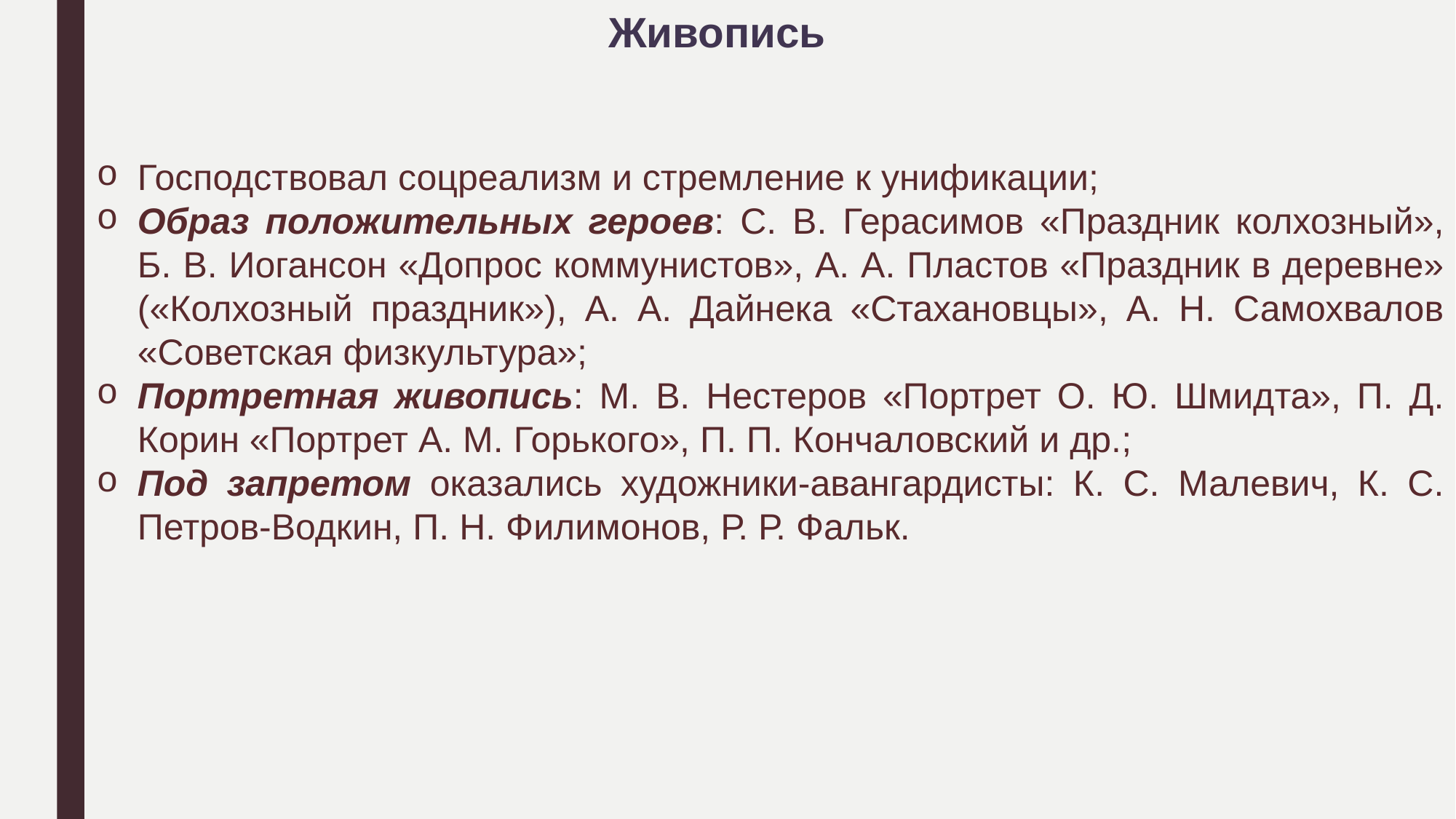

Живопись
Господствовал соцреализм и стремление к унификации;
Образ положительных героев: С. В. Герасимов «Праздник колхозный», Б. В. Иогансон «Допрос коммунистов», А. А. Пластов «Праздник в деревне» («Колхозный праздник»), А. А. Дайнека «Стахановцы», А. Н. Самохвалов «Советская физкультура»;
Портретная живопись: М. В. Нестеров «Портрет О. Ю. Шмидта», П. Д. Корин «Портрет А. М. Горького», П. П. Кончаловский и др.;
Под запретом оказались художники-авангардисты: К. С. Малевич, К. С. Петров-Водкин, П. Н. Филимонов, Р. Р. Фальк.